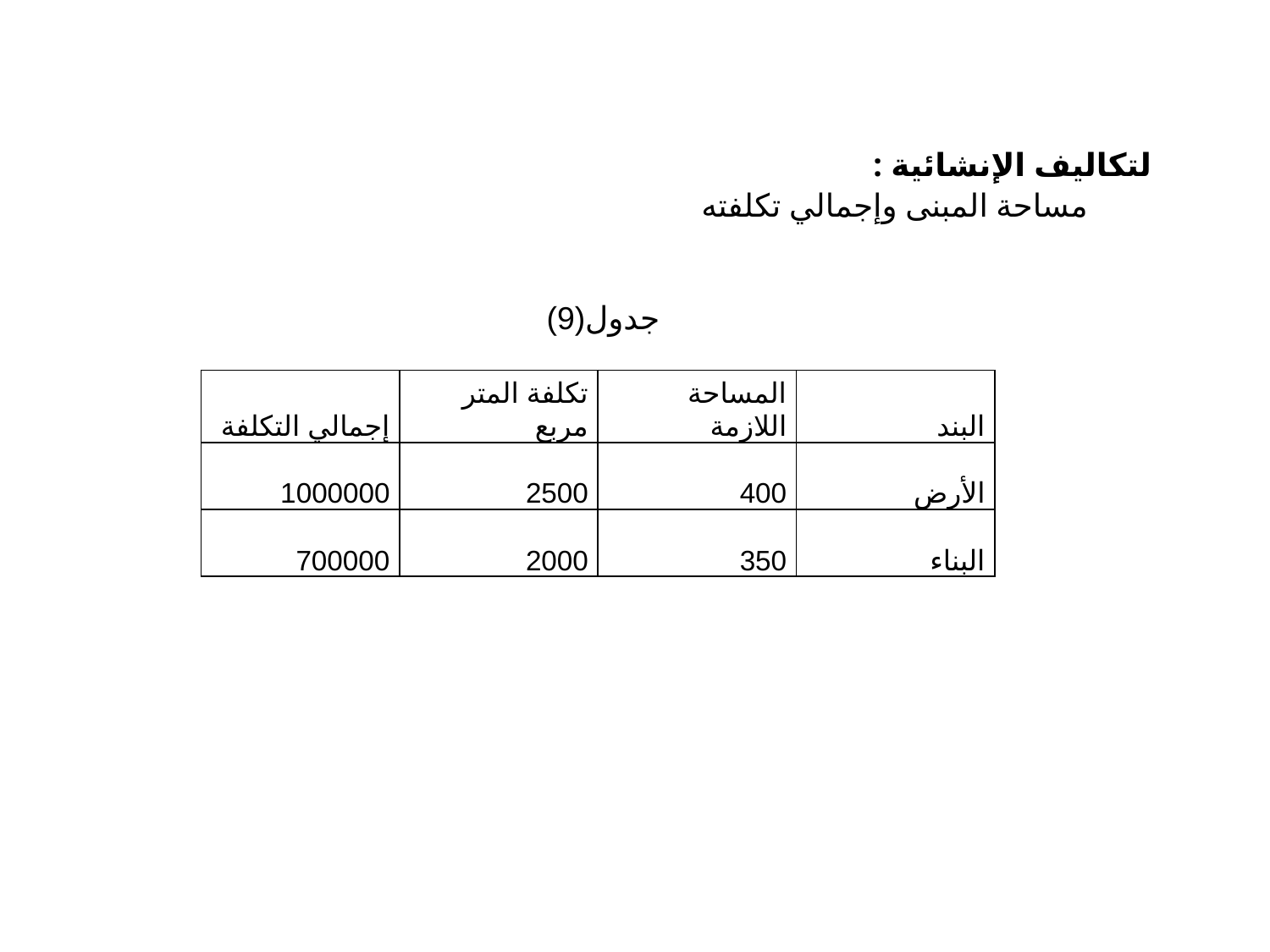

لتكاليف الإنشائية :
مساحة المبنى وإجمالي تكلفته
جدول(9)
| إجمالي التكلفة | تكلفة المتر مربع | المساحة اللازمة | البند |
| --- | --- | --- | --- |
| 1000000 | 2500 | 400 | الأرض |
| 700000 | 2000 | 350 | البناء |